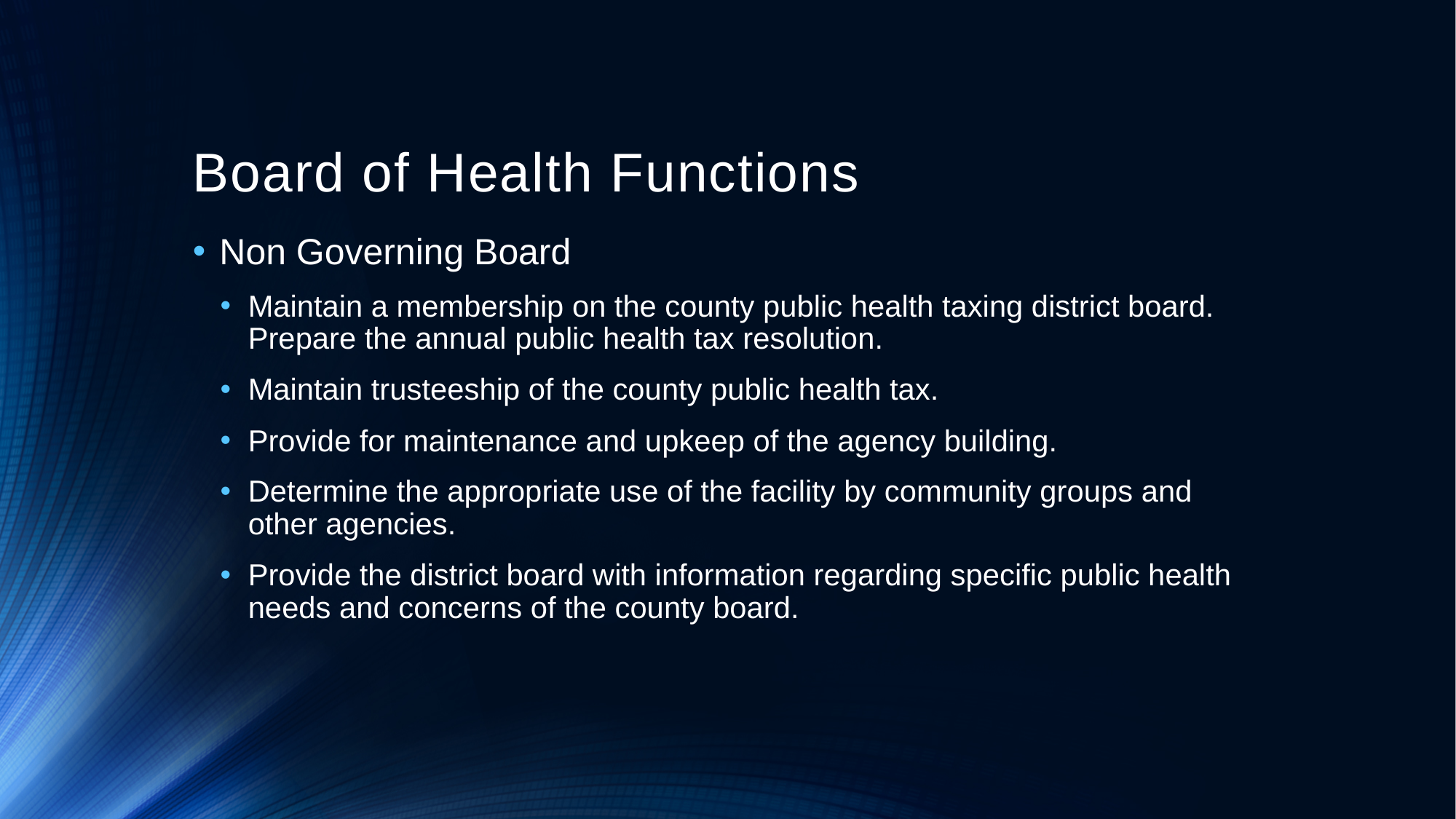

# Board of Health Functions
Non Governing Board
Maintain a membership on the county public health taxing district board.  Prepare the annual public health tax resolution.
Maintain trusteeship of the county public health tax.
Provide for maintenance and upkeep of the agency building.
Determine the appropriate use of the facility by community groups and other agencies.
Provide the district board with information regarding specific public health needs and concerns of the county board.